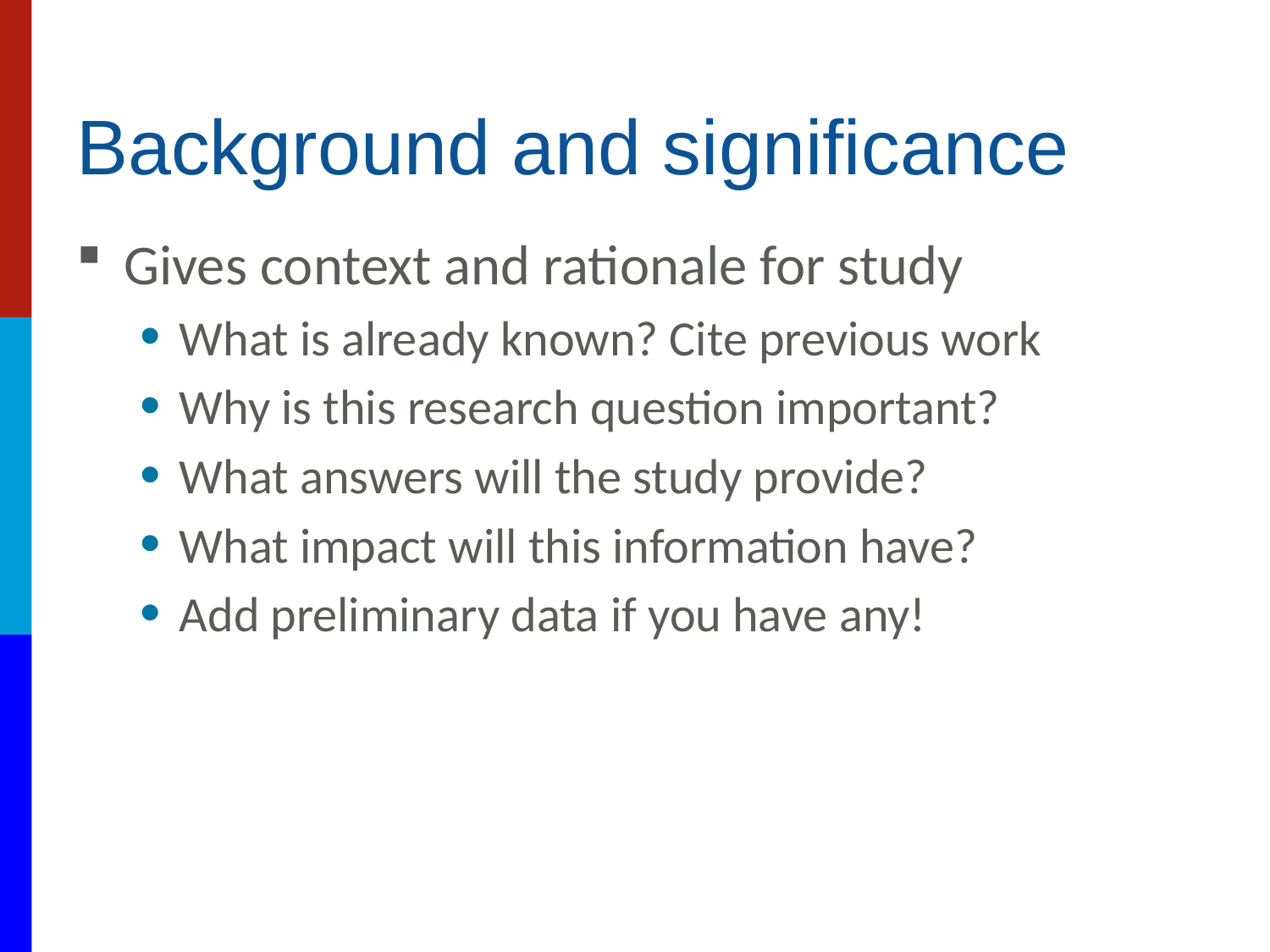

# Background and significance
Gives context and rationale for study
What is already known? Cite previous work
Why is this research question important?
What answers will the study provide?
What impact will this information have?
Add preliminary data if you have any!